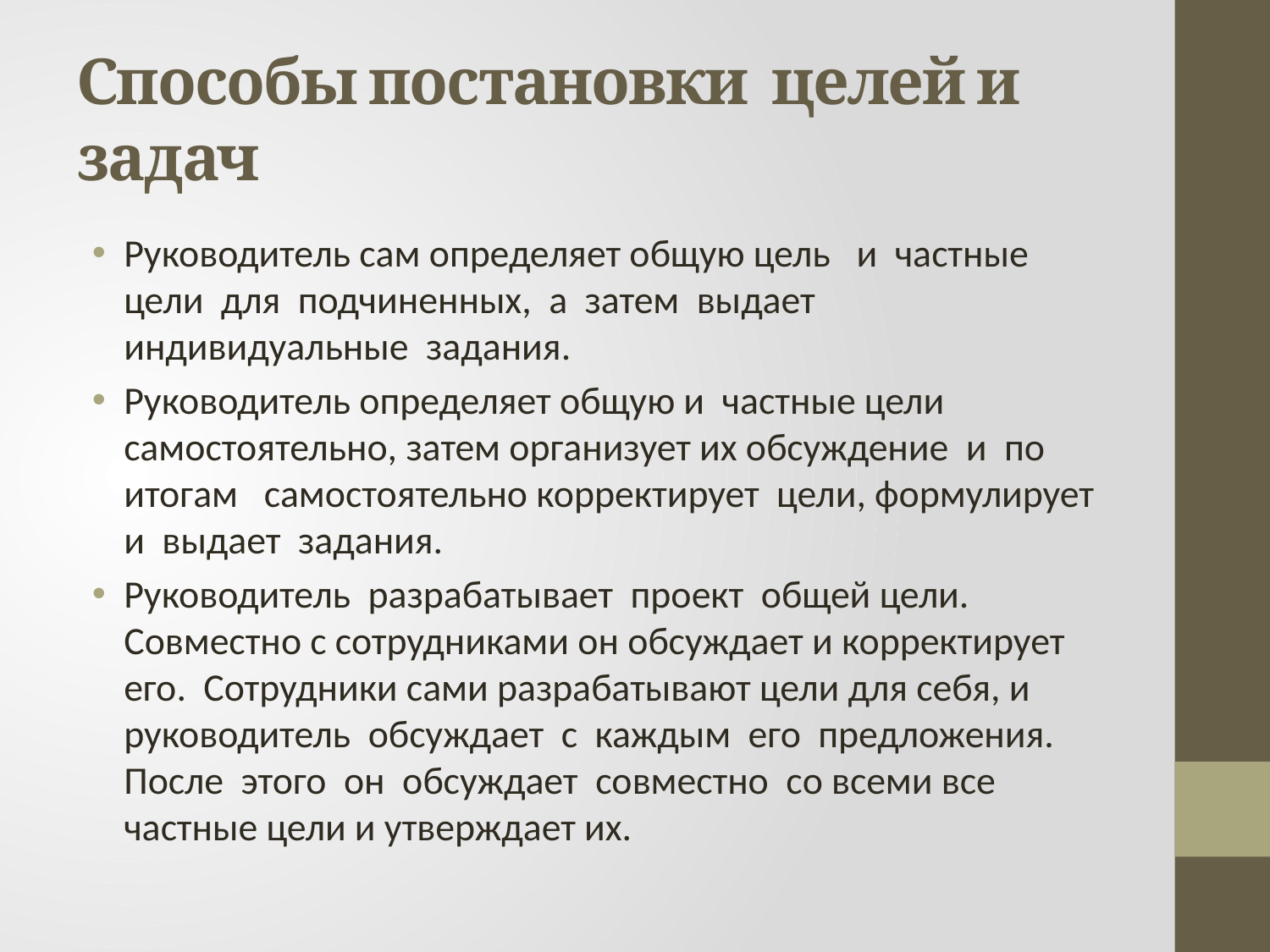

# Способы постановки  целей и задач
Руководитель сам определяет общую цель   и  частные  цели  для  подчиненных,  а  затем  выдает  индивидуальные  задания.
Руководитель определяет общую и  частные цели самостоятельно, затем организует их обсуждение  и  по  итогам   самостоятельно корректирует  цели, формулирует  и  выдает  задания.
Руководитель  разрабатывает  проект  общей цели. Совместно с сотрудниками он обсуждает и корректирует  его.  Сотрудники сами разрабатывают цели для себя, и руководитель  обсуждает  с  каждым  его  предложения. После  этого  он  обсуждает  совместно  со всеми все частные цели и утверждает их.